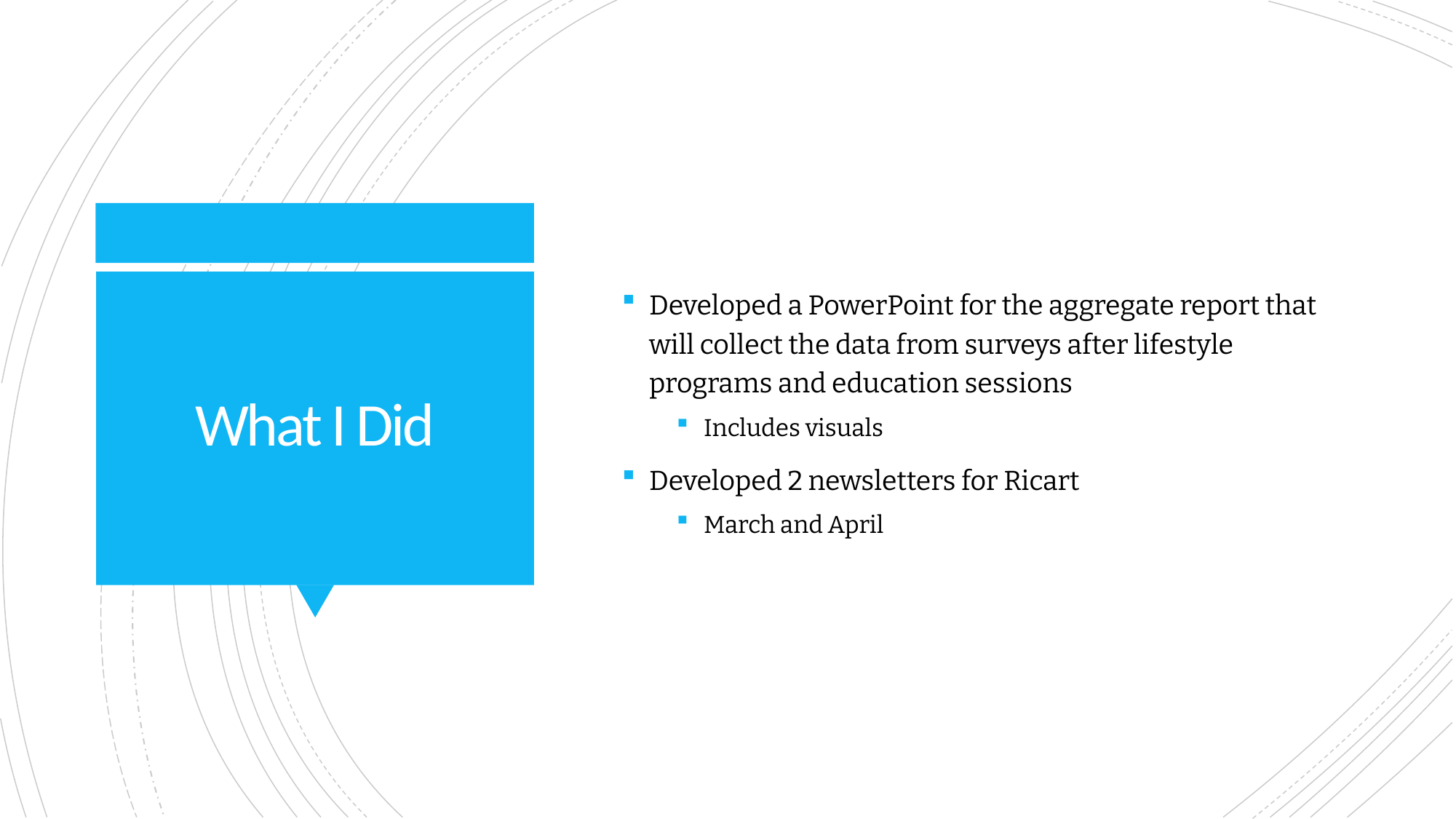

Developed a PowerPoint for the aggregate report that will collect the data from surveys after lifestyle programs and education sessions
Includes visuals
Developed 2 newsletters for Ricart
March and April
# What I Did